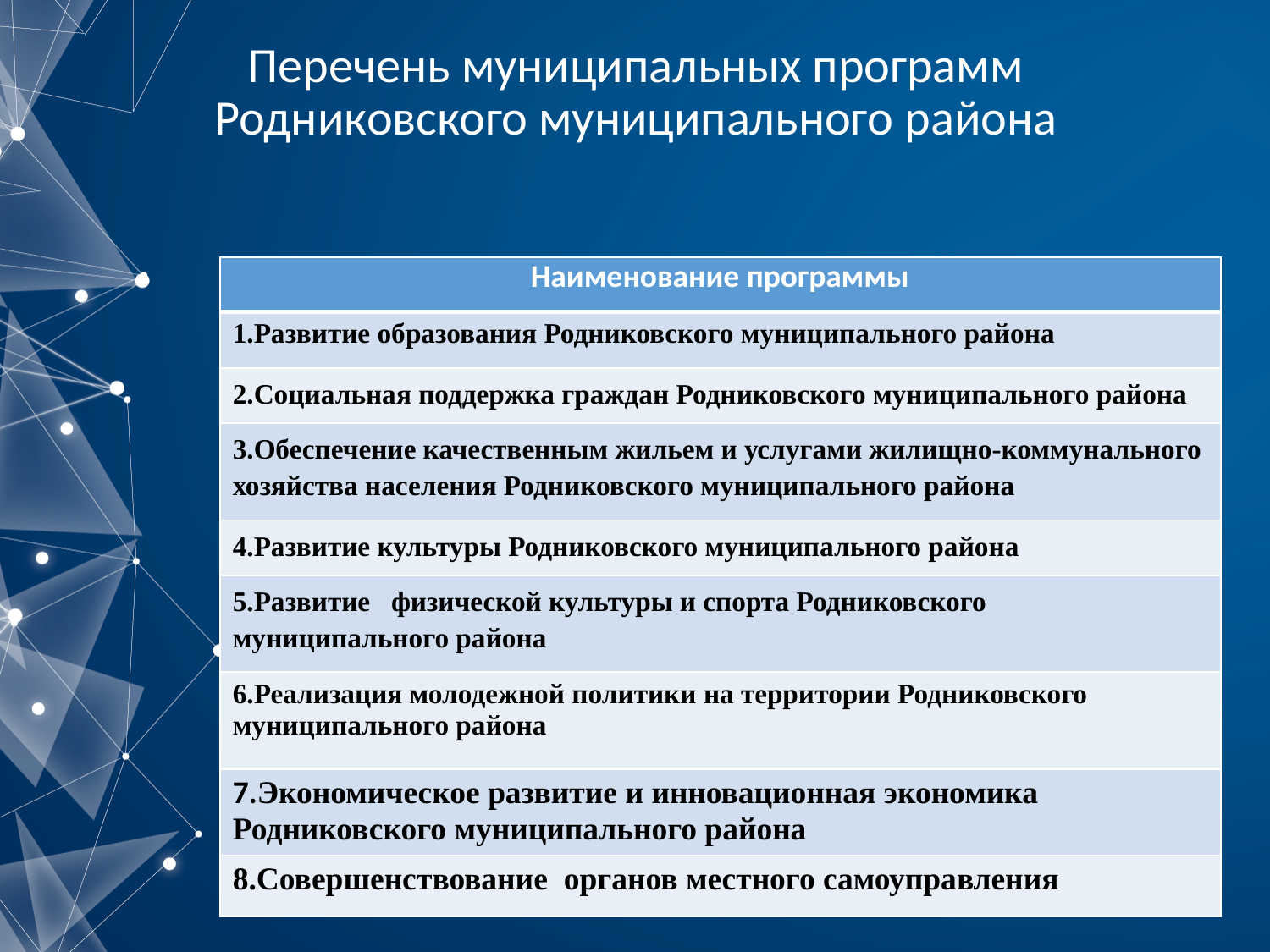

# Перечень муниципальных программ Родниковского муниципального района
| Наименование программы |
| --- |
| 1.Развитие образования Родниковского муниципального района |
| 2.Социальная поддержка граждан Родниковского муниципального района |
| 3.Обеспечение качественным жильем и услугами жилищно-коммунального хозяйства населения Родниковского муниципального района |
| 4.Развитие культуры Родниковского муниципального района |
| 5.Развитие физической культуры и спорта Родниковского муниципального района |
| 6.Реализация молодежной политики на территории Родниковского муниципального района |
| 7.Экономическое развитие и инновационная экономика Родниковского муниципального района |
| 8.Совершенствование органов местного самоуправления |